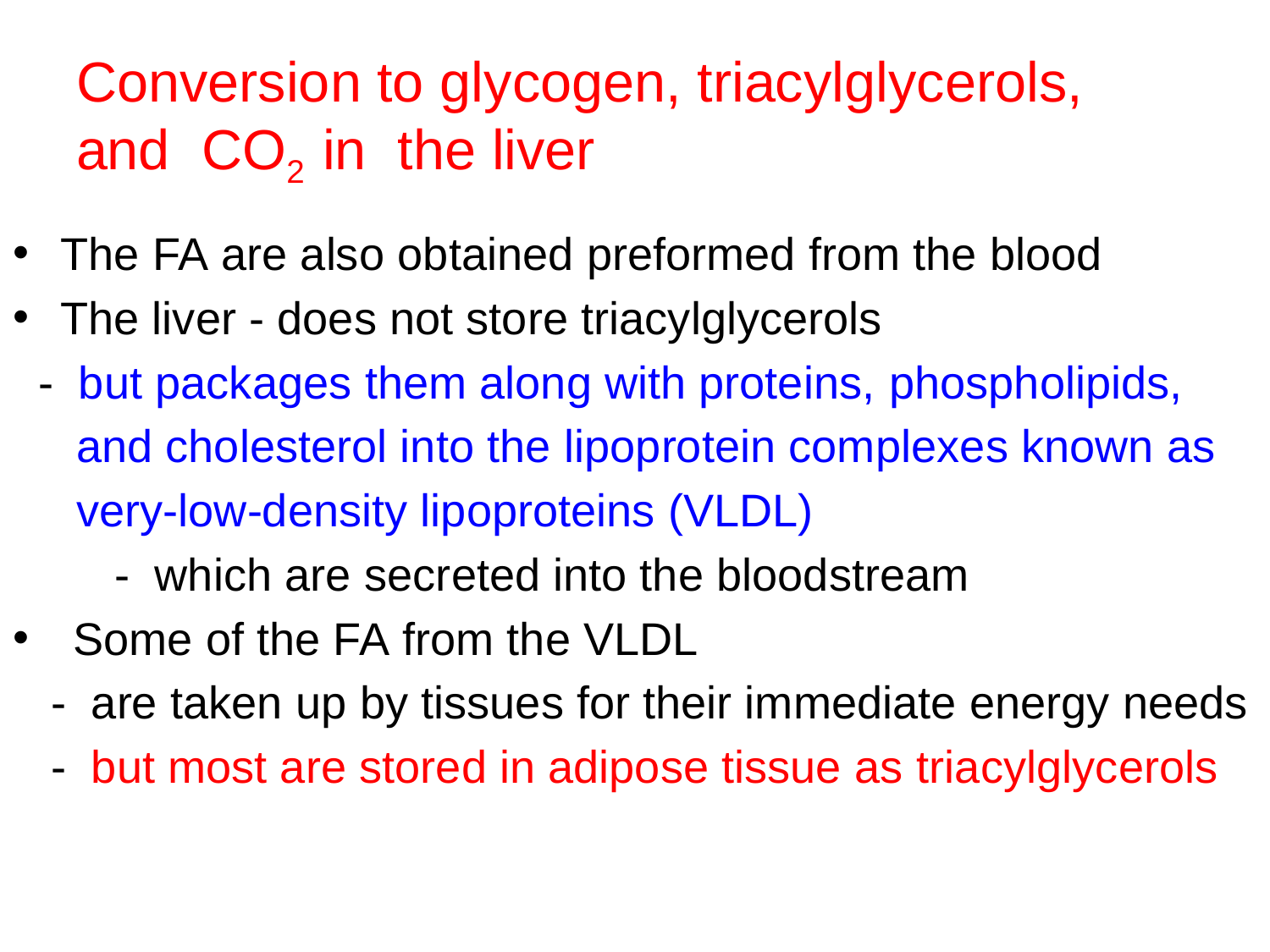

# Conversion to glycogen, triacylglycerols, and  CO2  in  the liver
The FA are also obtained preformed from the blood
The liver - does not store triacylglycerols
  -  but packages them along with proteins, phospholipids,
     and cholesterol into the lipoprotein complexes known as
     very-low-density lipoproteins (VLDL)
        -  which are secreted into the bloodstream
 Some of the FA from the VLDL
   -  are taken up by tissues for their immediate energy needs
   -  but most are stored in adipose tissue as triacylglycerols